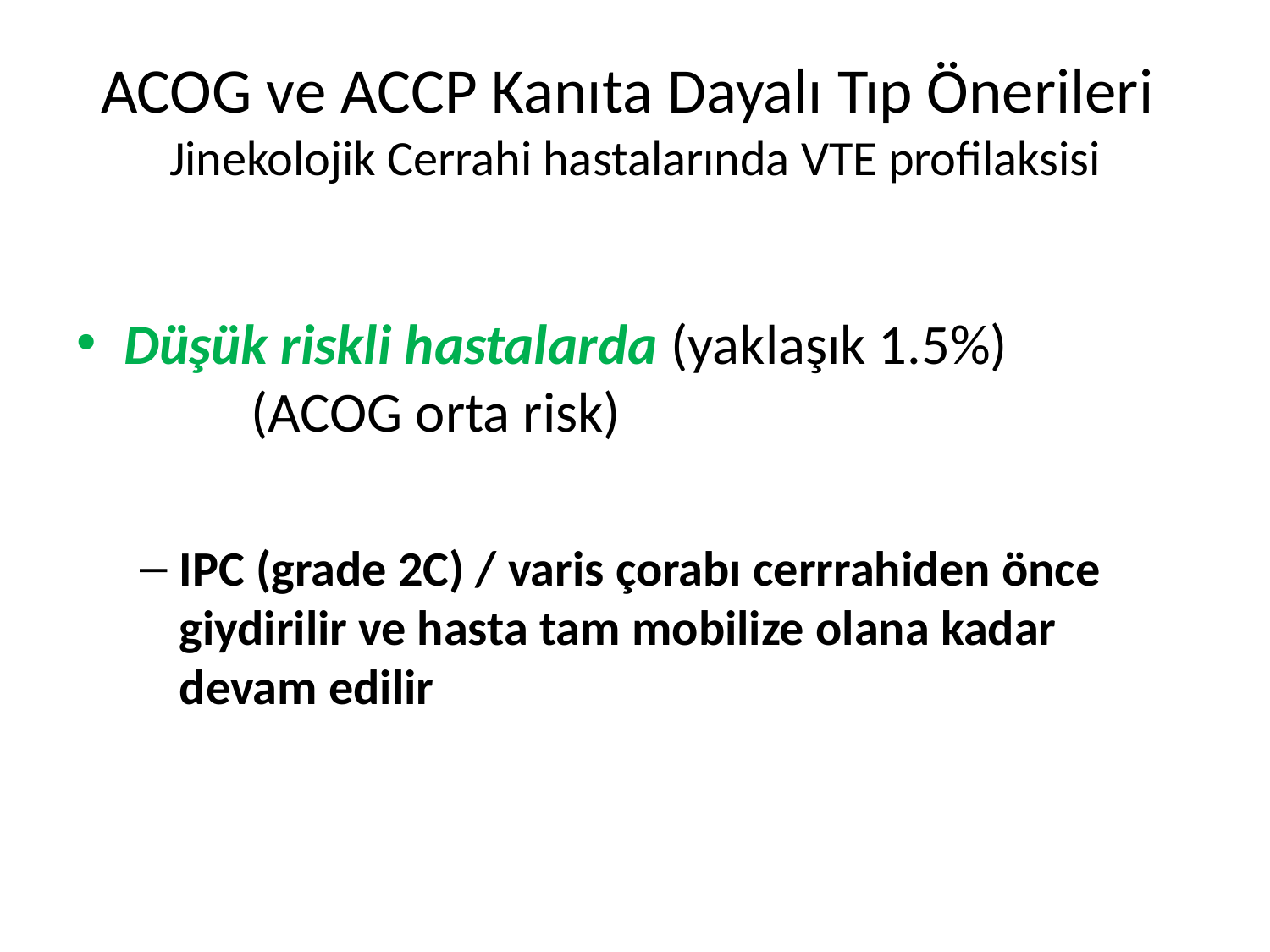

# ACOG ve ACCP Kanıta Dayalı Tıp Önerileri Jinekolojik Cerrahi hastalarında VTE profilaksisi

Düşük riskli hastalarda (yaklaşık 1.5%) 		(ACOG orta risk)

IPC (grade 2C) / varis çorabı cerrrahiden önce giydirilir ve hasta tam mobilize olana kadar devam edilir